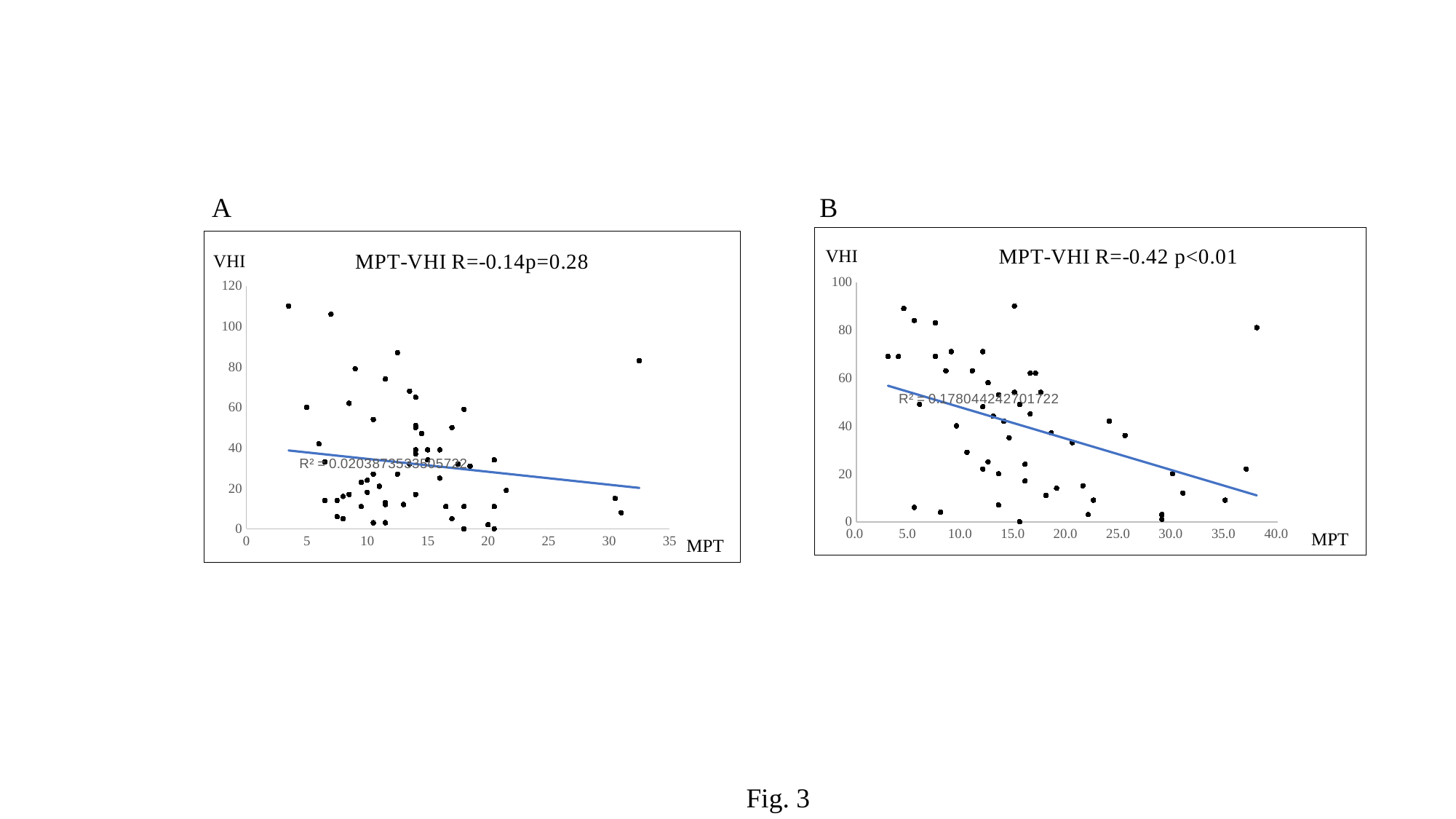

A
VHI
MPT
B

### Chart: MPT-VHI R=-0.42 p<0.01

| Category |  |
|---|---|
VHI
MPT

### Chart: MPT-VHI R=-0.14p=0.28

| Category | VHI total |
|---|---|
Fig. 3